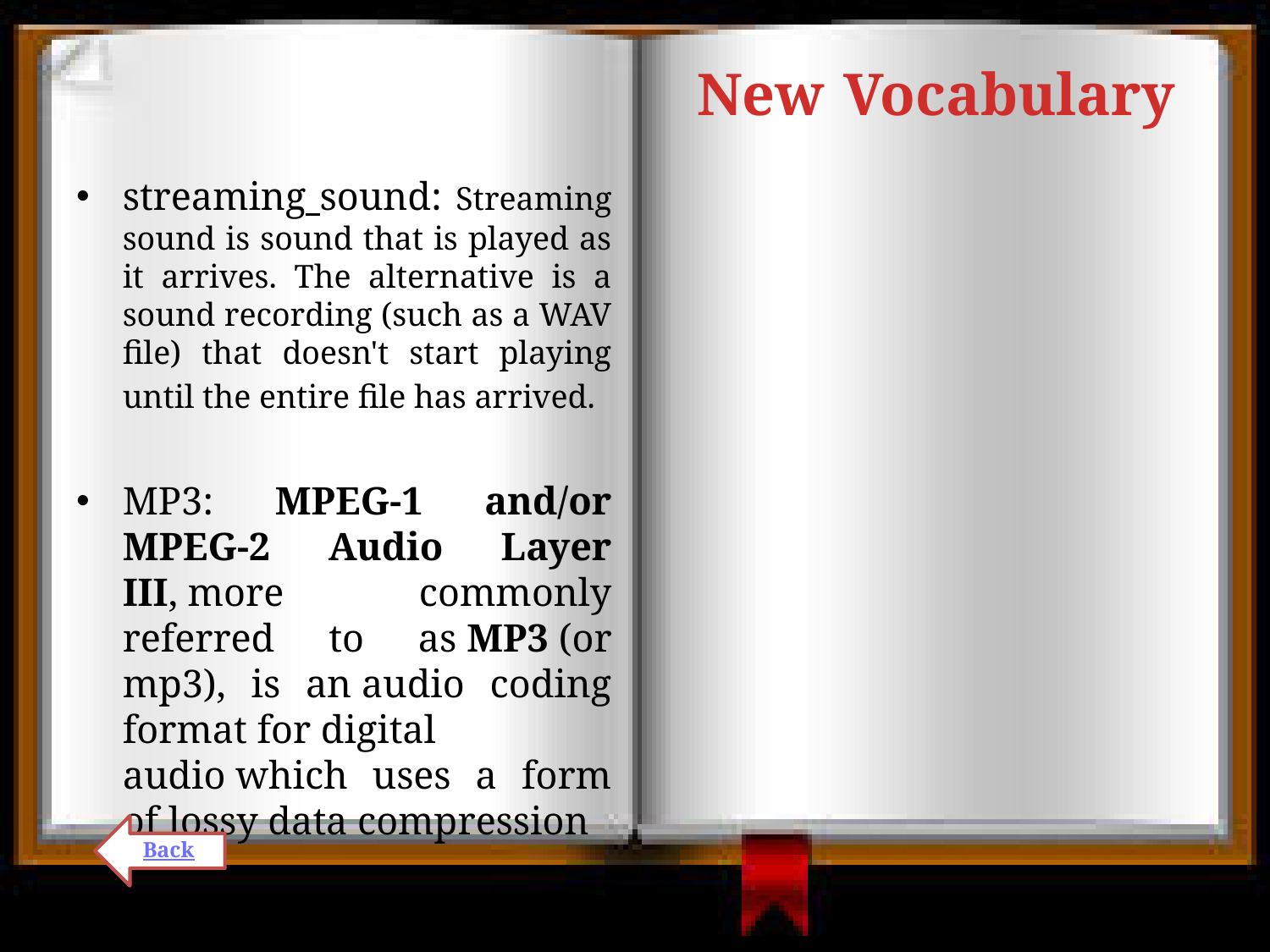

# New Vocabulary
streaming sound: Streaming sound is sound that is played as it arrives. The alternative is a sound recording (such as a WAV file) that doesn't start playing until the entire file has arrived.

MP3: MPEG-1 and/or MPEG-2 Audio Layer III, more commonly referred to as MP3 (or mp3), is an audio coding format for digital audio which uses a form of lossy data compression

Back